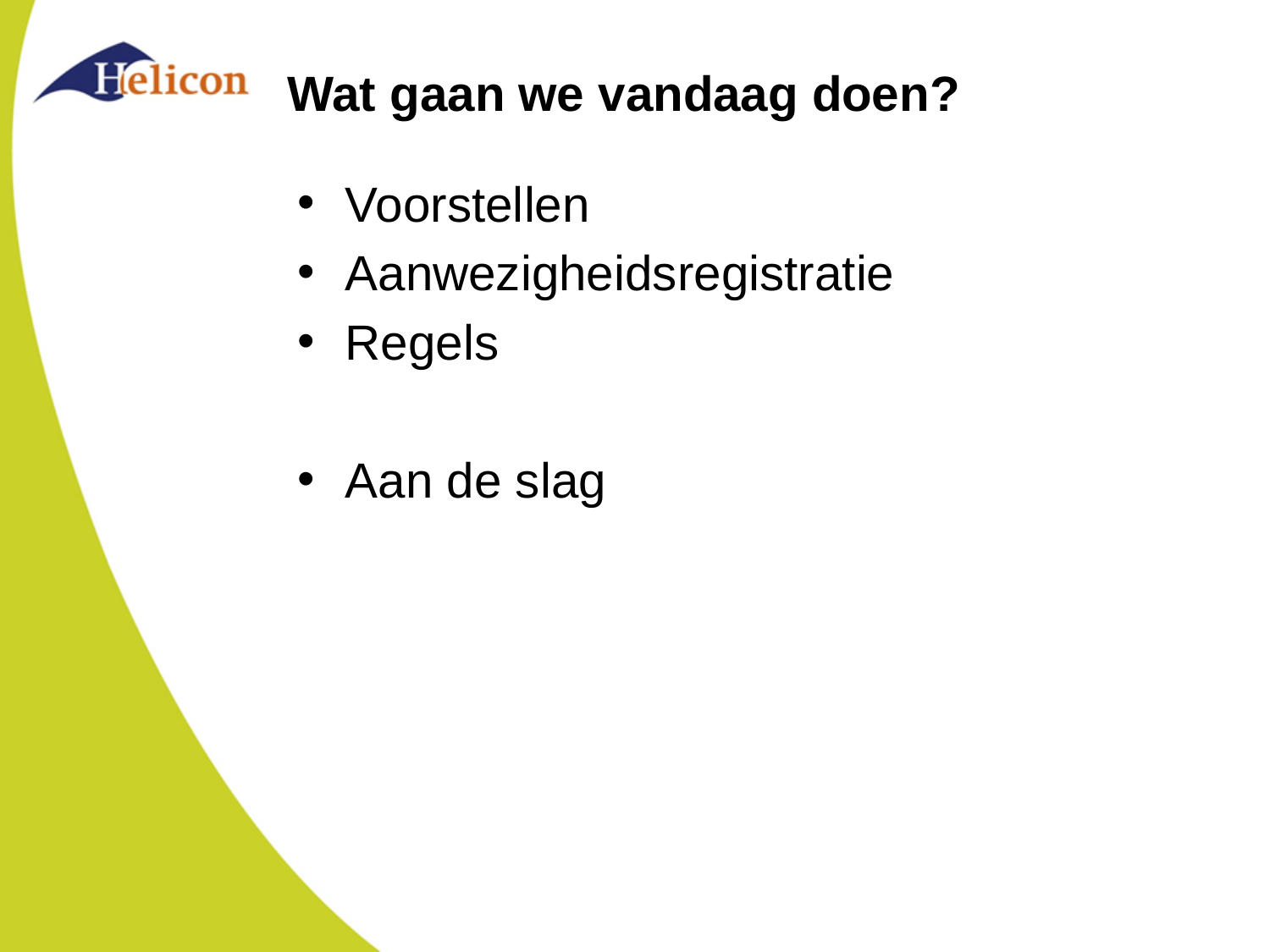

# Wat gaan we vandaag doen?
Voorstellen
Aanwezigheidsregistratie
Regels

Aan de slag